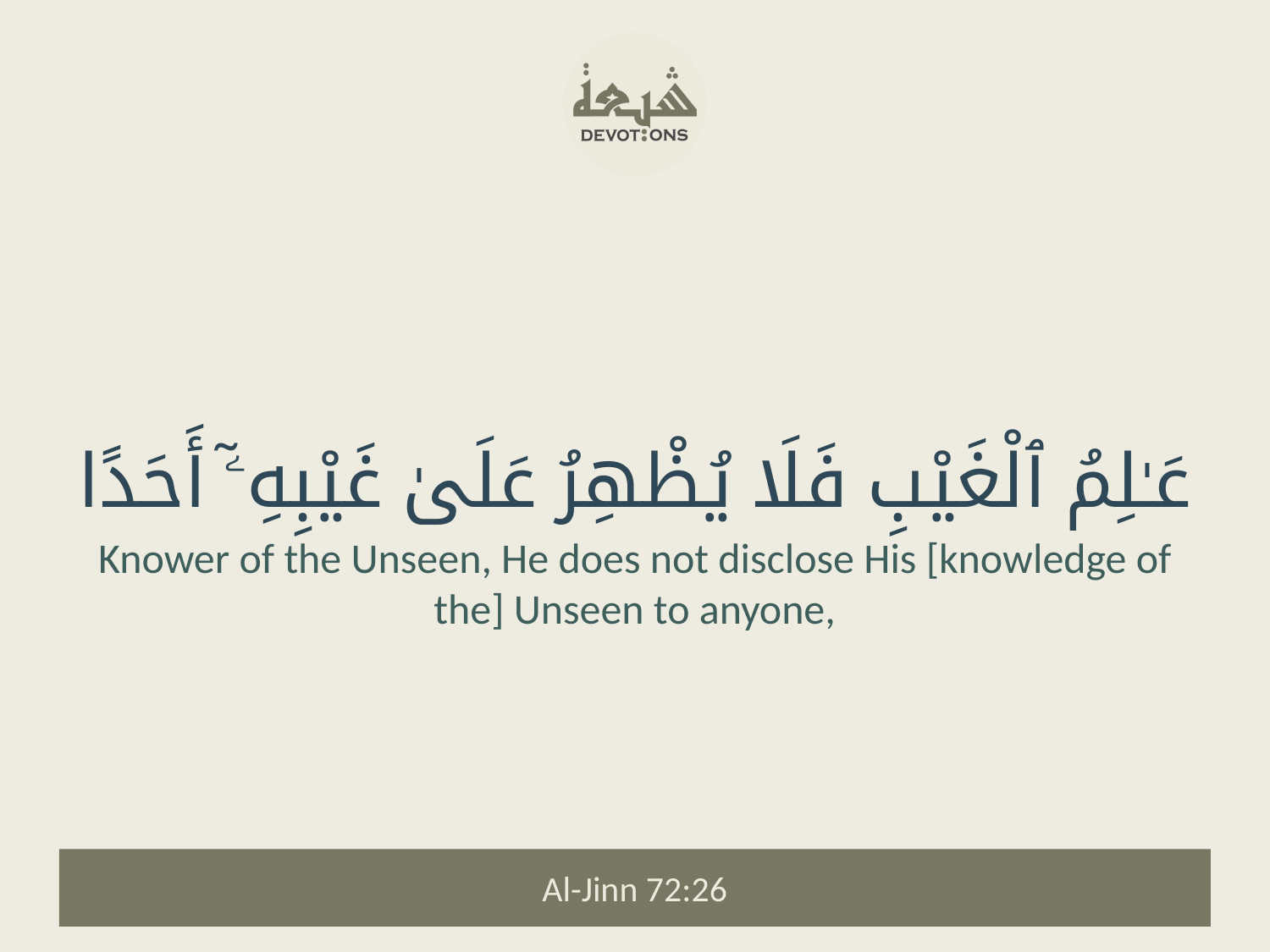

عَـٰلِمُ ٱلْغَيْبِ فَلَا يُظْهِرُ عَلَىٰ غَيْبِهِۦٓ أَحَدًا
Knower of the Unseen, He does not disclose His [knowledge of the] Unseen to anyone,
Al-Jinn 72:26